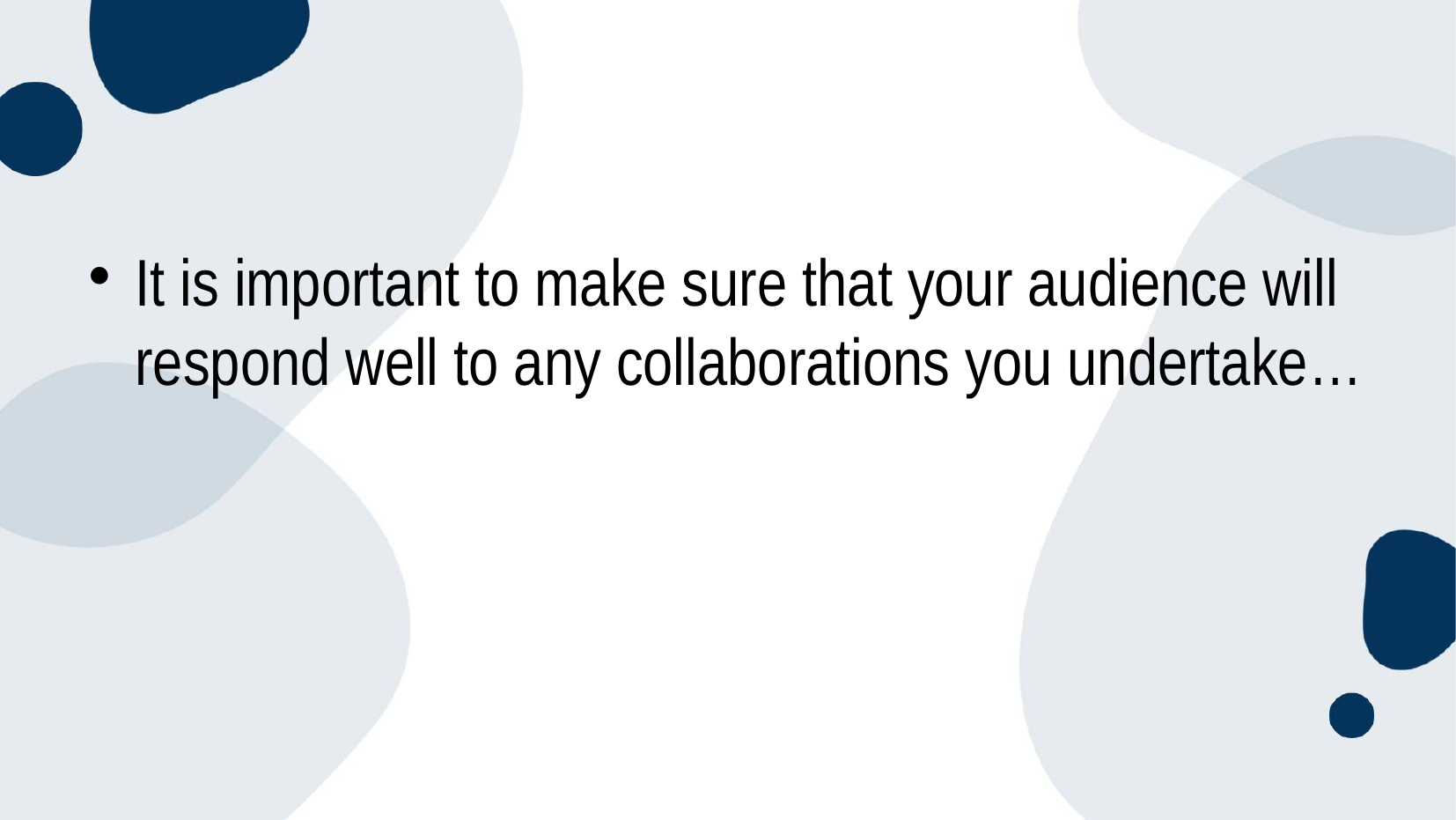

It is important to make sure that your audience will respond well to any collaborations you undertake…